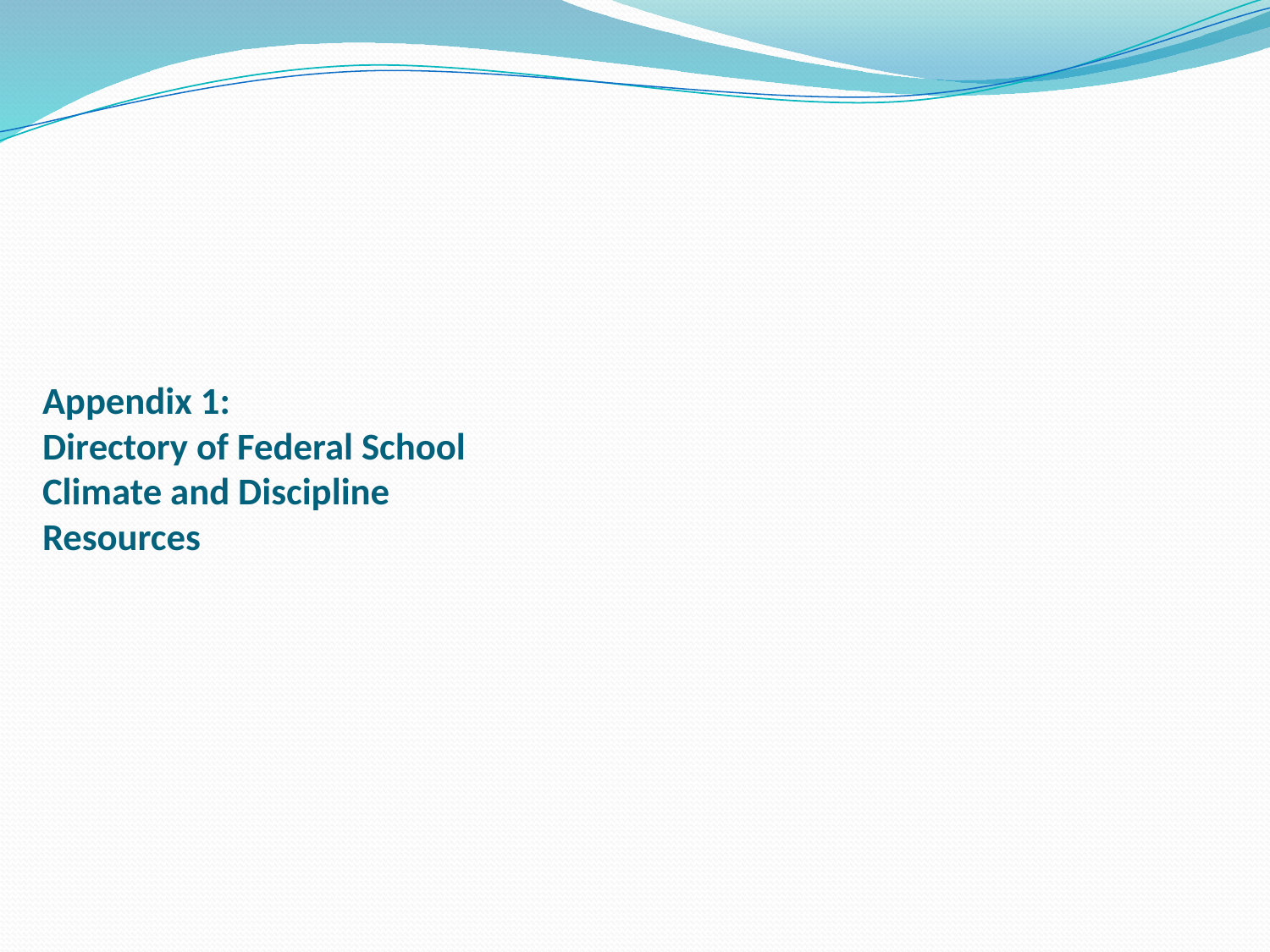

# Appendix 1: Directory of Federal School Climate and Discipline Resources